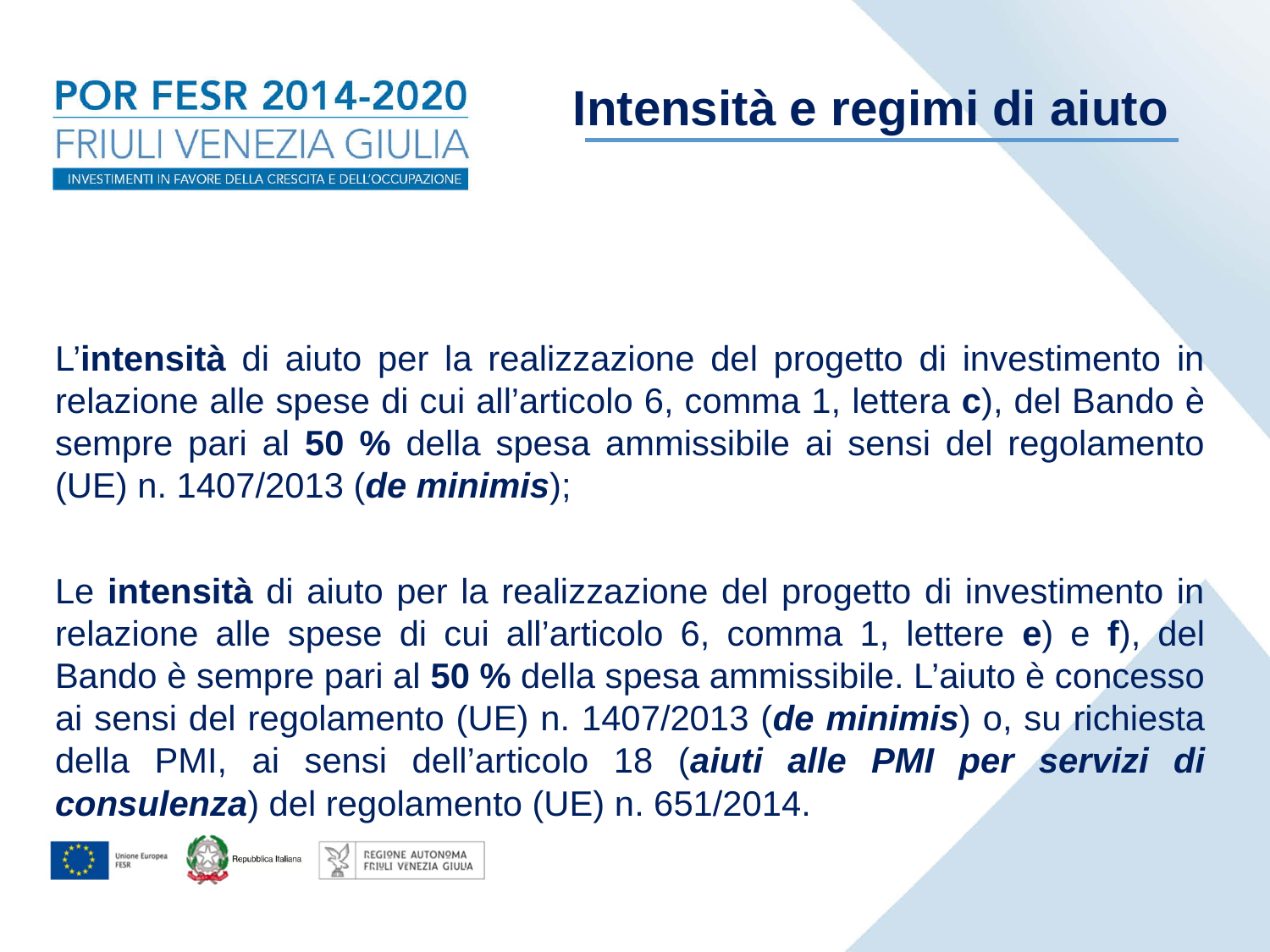

# Intensità e regimi di aiuto
L’intensità di aiuto per la realizzazione del progetto di investimento in relazione alle spese di cui all’articolo 6, comma 1, lettera c), del Bando è sempre pari al 50 % della spesa ammissibile ai sensi del regolamento (UE) n. 1407/2013 (de minimis);

Le intensità di aiuto per la realizzazione del progetto di investimento in relazione alle spese di cui all’articolo 6, comma 1, lettere e) e f), del Bando è sempre pari al 50 % della spesa ammissibile. L’aiuto è concesso ai sensi del regolamento (UE) n. 1407/2013 (de minimis) o, su richiesta della PMI, ai sensi dell’articolo 18 (aiuti alle PMI per servizi di consulenza) del regolamento (UE) n. 651/2014.